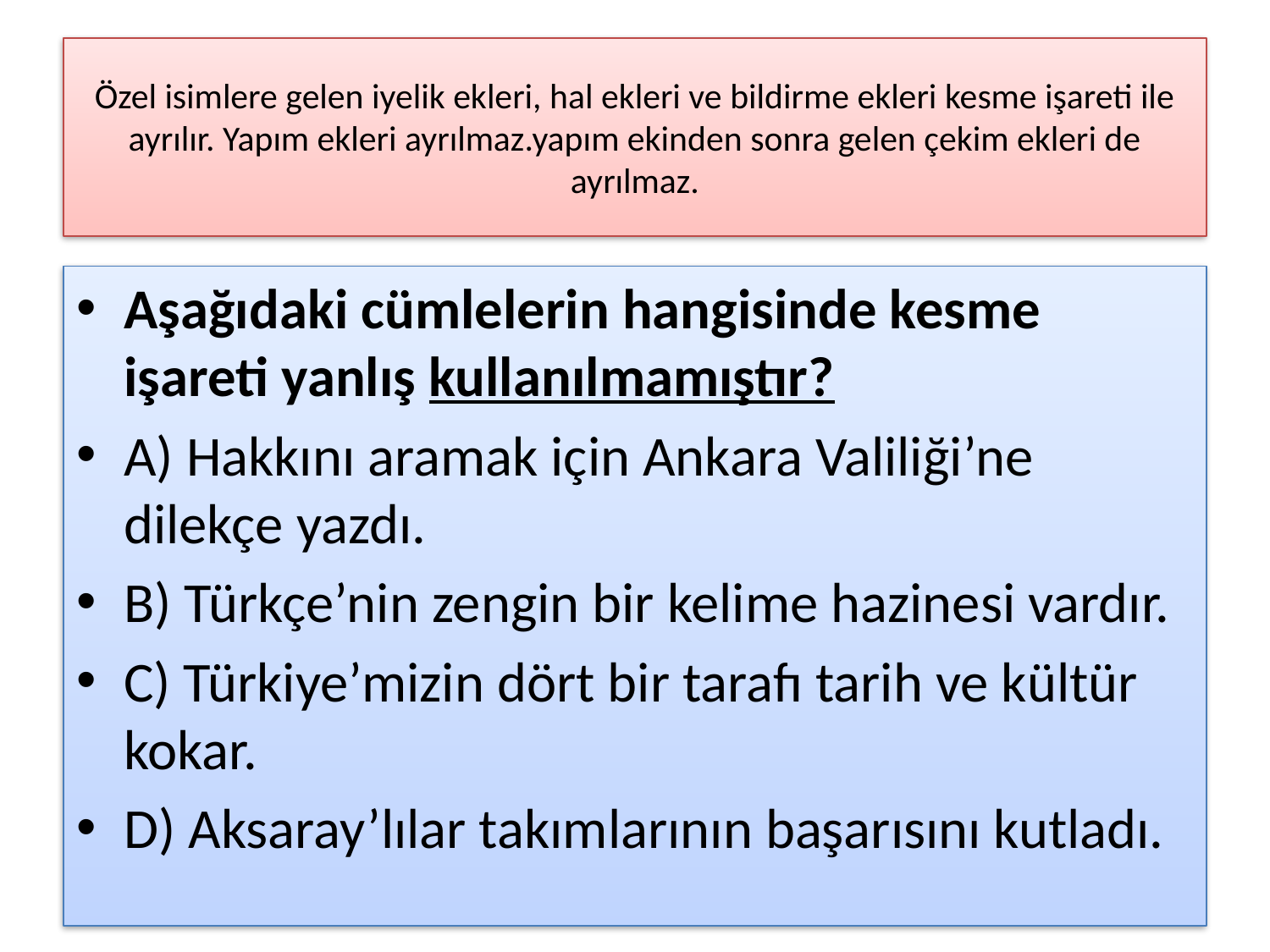

# Özel isimlere gelen iyelik ekleri, hal ekleri ve bildirme ekleri kesme işareti ile ayrılır. Yapım ekleri ayrılmaz.yapım ekinden sonra gelen çekim ekleri de ayrılmaz.
Aşağıdaki cümlelerin hangisinde kesme işareti yanlış kullanılmamıştır?
A) Hakkını aramak için Ankara Valiliği’ne dilekçe yazdı.
B) Türkçe’nin zengin bir kelime hazinesi vardır.
C) Türkiye’mizin dört bir tarafı tarih ve kültür kokar.
D) Aksaray’lılar takımlarının başarısını kutladı.